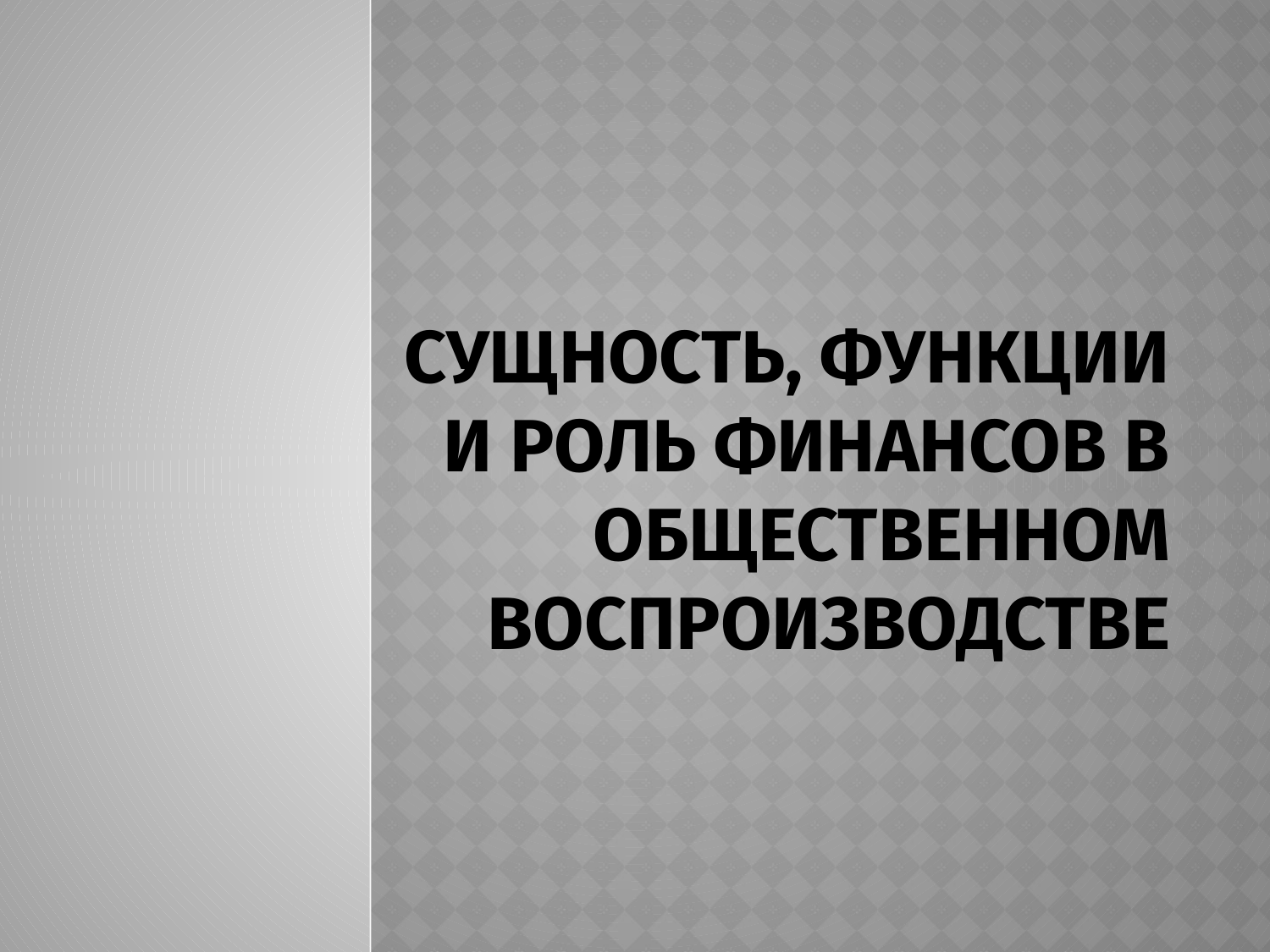

# Сущность, функции и роль финансов в общественном воспроизводстве